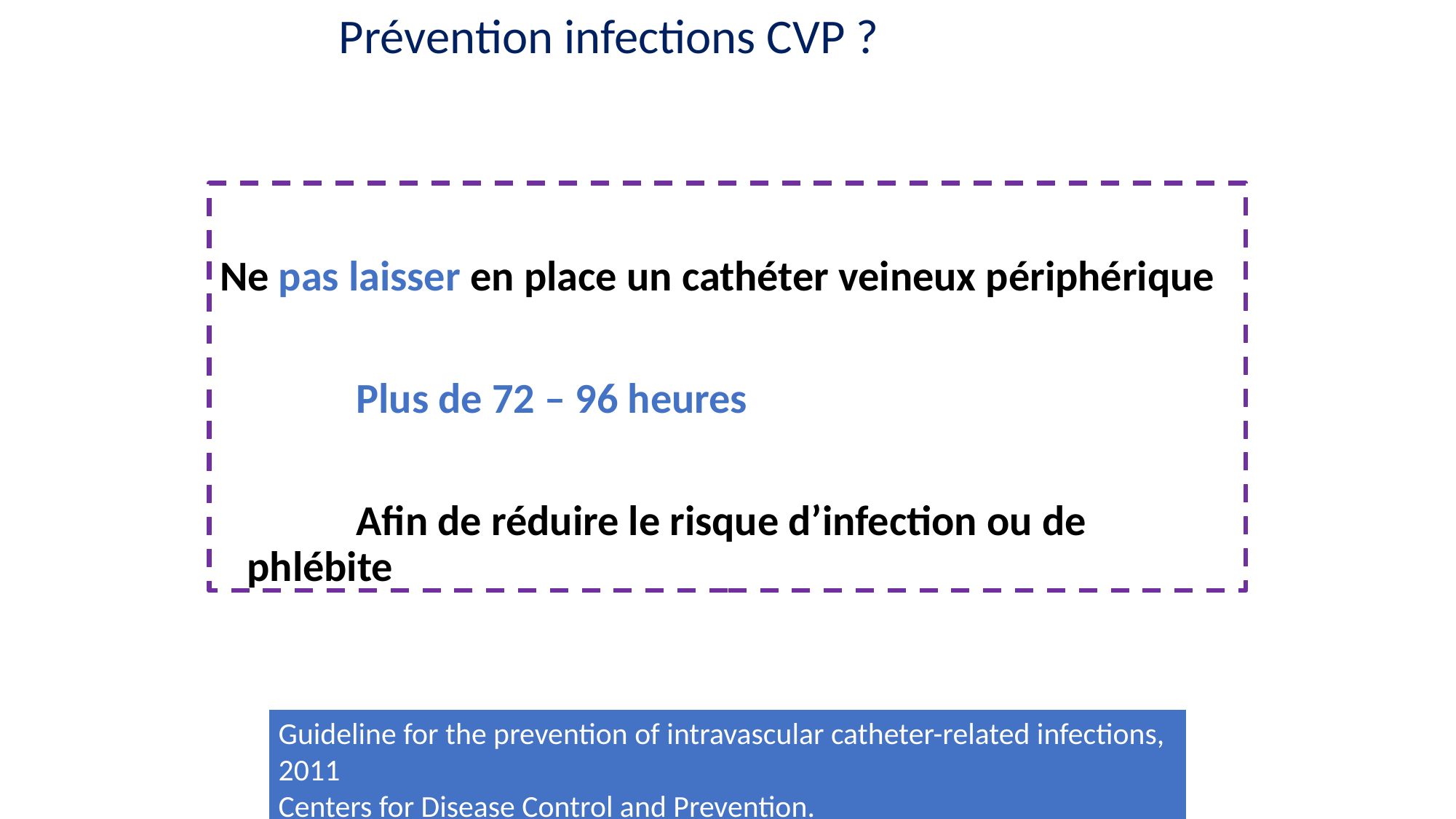

Prévention infections CVP ?

Ne pas laisser en place un cathéter veineux périphérique

		Plus de 72 – 96 heures

		Afin de réduire le risque d’infection ou de phlébite

Guideline for the prevention of intravascular catheter-related infections, 2011
Centers for Disease Control and Prevention.